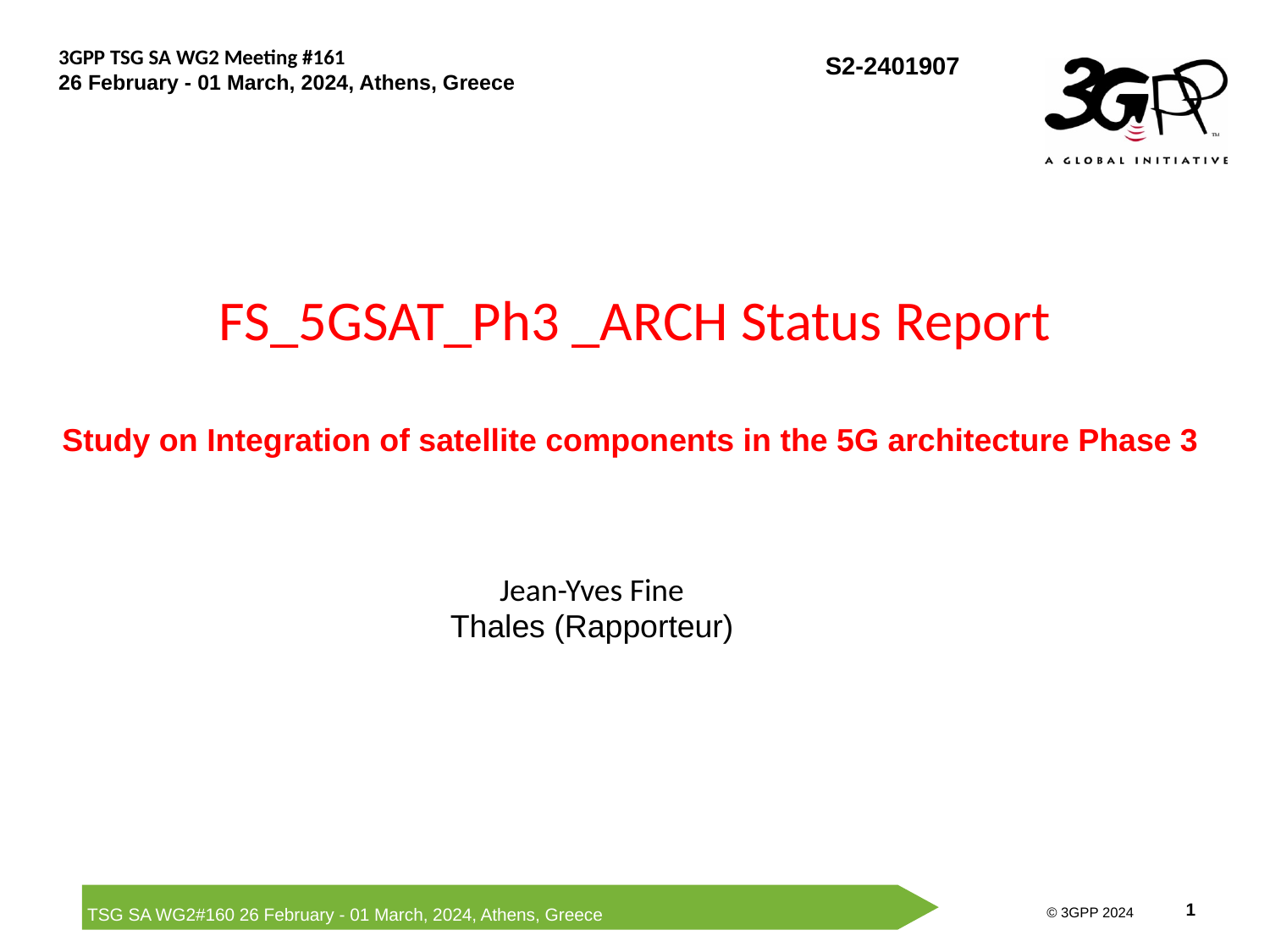

# FS_5GSAT_Ph3 _ARCH Status Report Study on Integration of satellite components in the 5G architecture Phase 3
Jean-Yves Fine
Thales (Rapporteur)